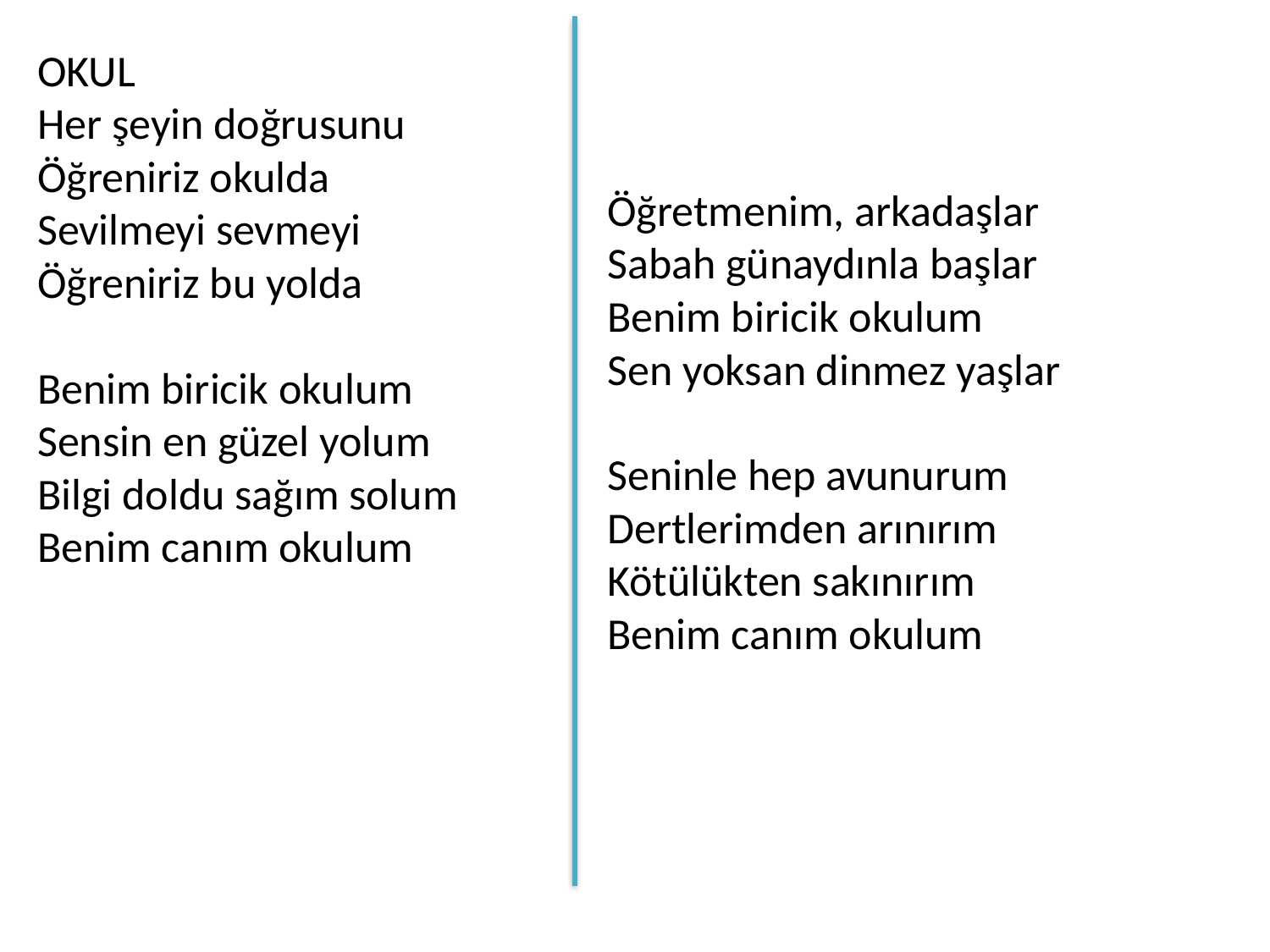

OKUL
Her şeyin doğrusunu
Öğreniriz okulda
Sevilmeyi sevmeyi
Öğreniriz bu yolda

Benim biricik okulum
Sensin en güzel yolum
Bilgi doldu sağım solum
Benim canım okulum
Öğretmenim, arkadaşlar
Sabah günaydınla başlar
Benim biricik okulum
Sen yoksan dinmez yaşlar

Seninle hep avunurum
Dertlerimden arınırım
Kötülükten sakınırım
Benim canım okulum